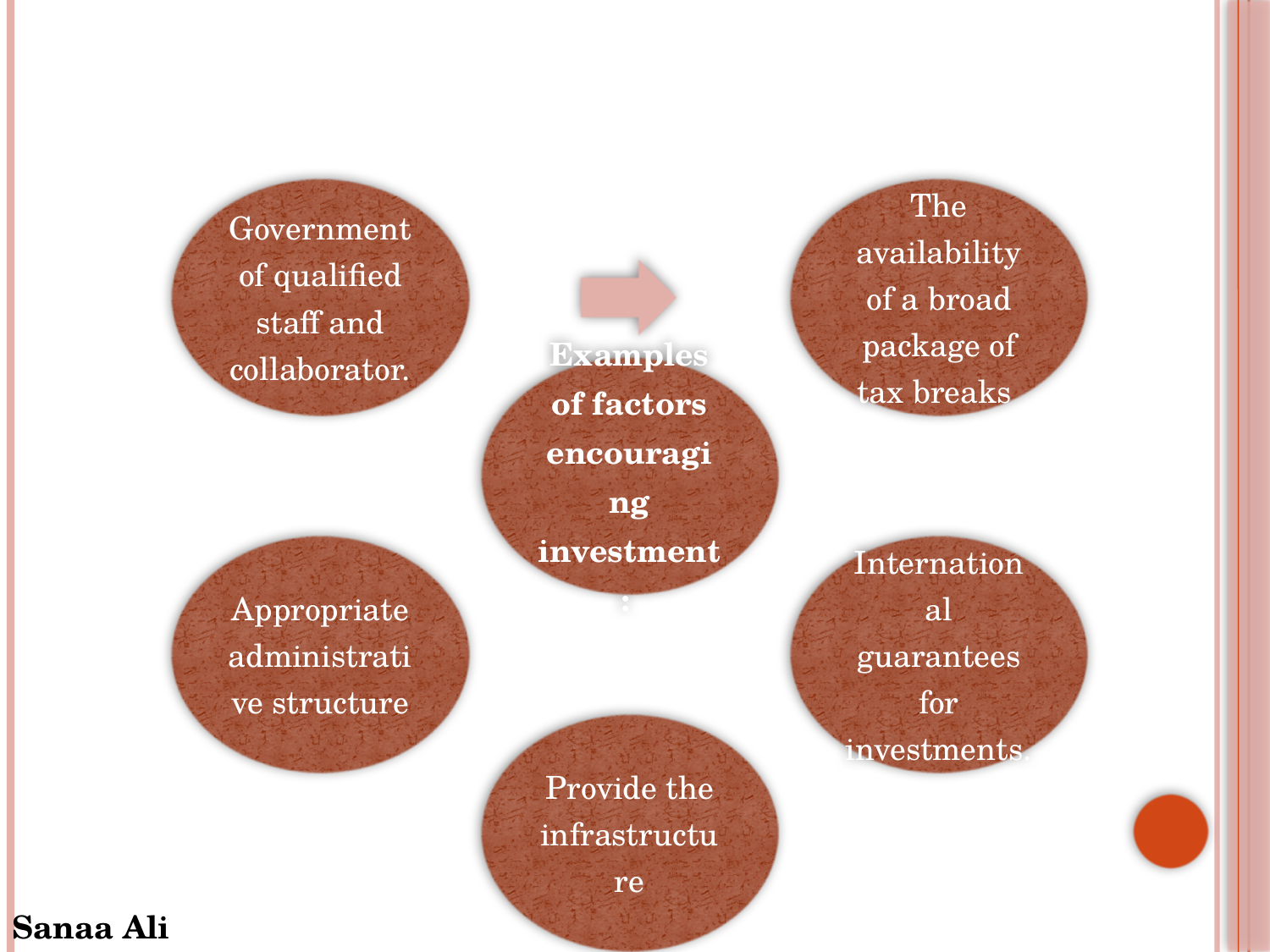

The availability of a broad package of tax breaks
Provide the infrastructure
Appropriate administrative structure
Government of qualified staff and collaborator.
International guarantees for investments.
Sanaa Ali